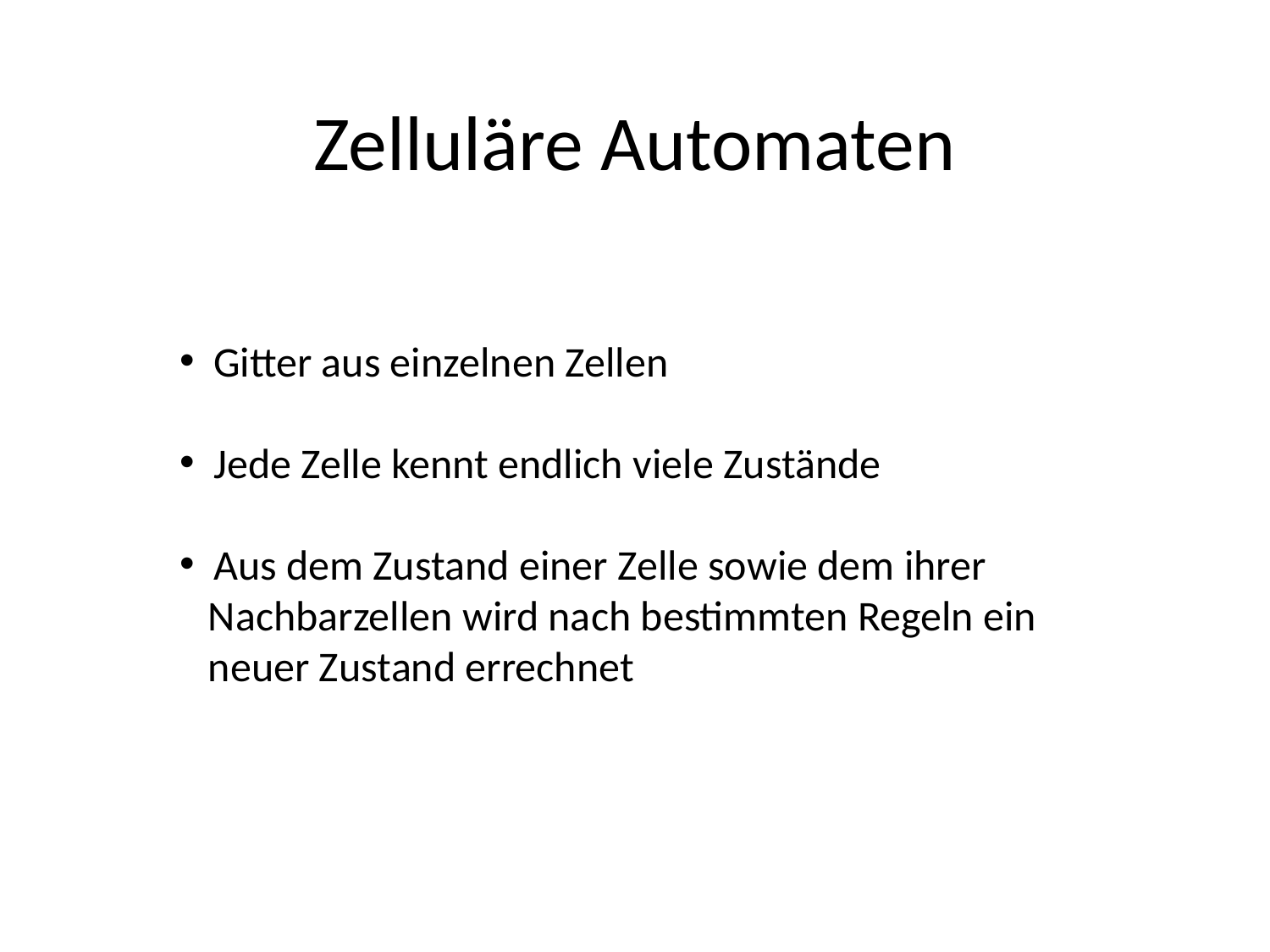

# Zelluläre Automaten
  Gitter aus einzelnen Zellen

  Jede Zelle kennt endlich viele Zustände

  Aus dem Zustand einer Zelle sowie dem ihrer
   Nachbarzellen wird nach bestimmten Regeln ein
   neuer Zustand errechnet